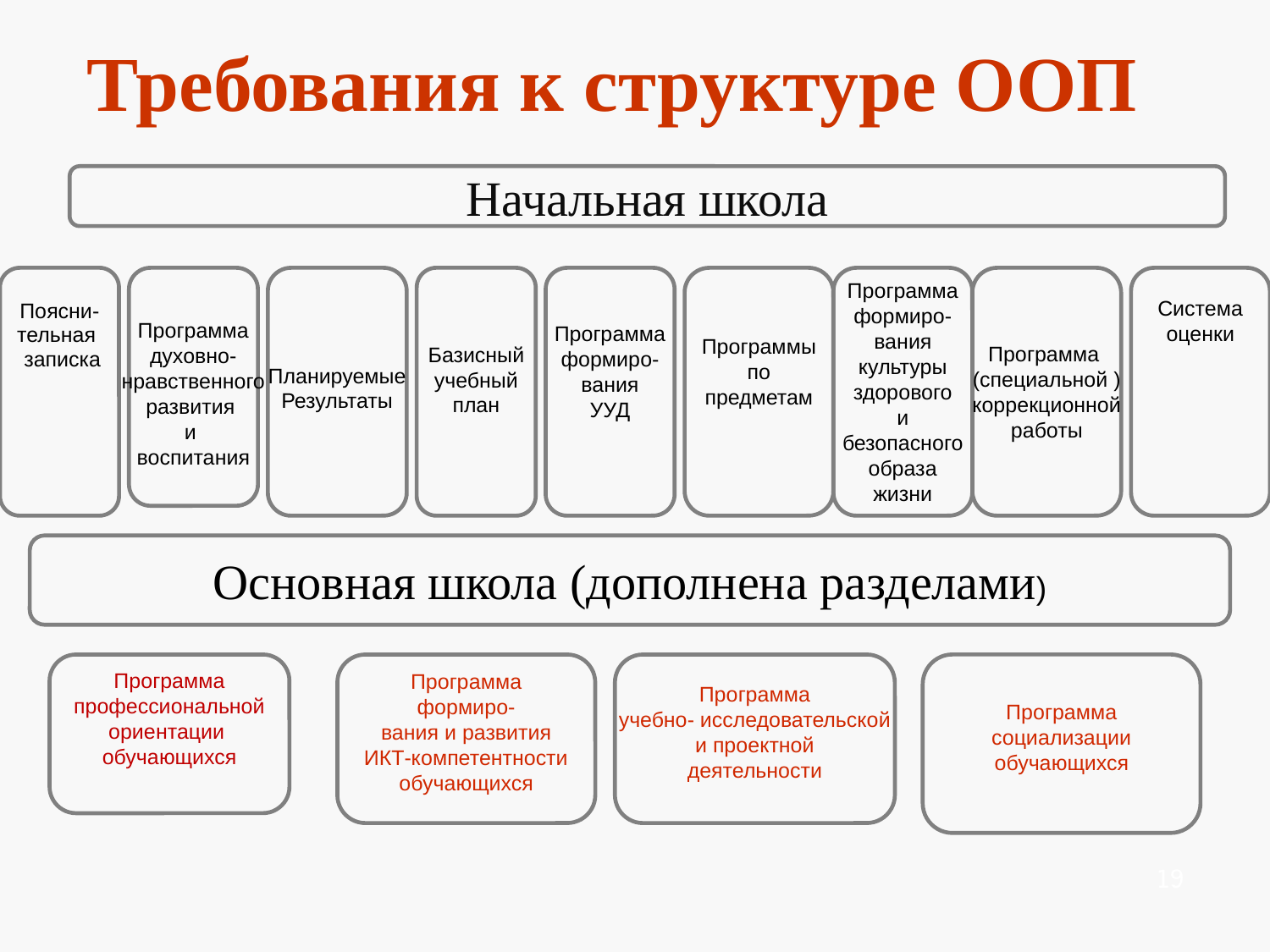

Требования к структуре ООП
Начальная школа

Поясни-
тельная
 записка

Программа
духовно-
нравственного
развития
и
воспитания

Планируемые
Результаты

Базисный
учебный
план

Программа
формиро-
вания
УУД

Программы
по
предметам

Программа
формиро-
вания
культуры
здорового
и
безопасного
образа
жизни

Программа
(специальной )
коррекционной
работы

Система
оценки

Основная школа (дополнена разделами)

Программа
профессиональной
ориентации
обучающихся

Программа
формиро-
вания и развития
ИКТ-компетентности
обучающихся

Программа
учебно- исследовательской
и проектной
деятельности

Программа
социализации
обучающихся

19